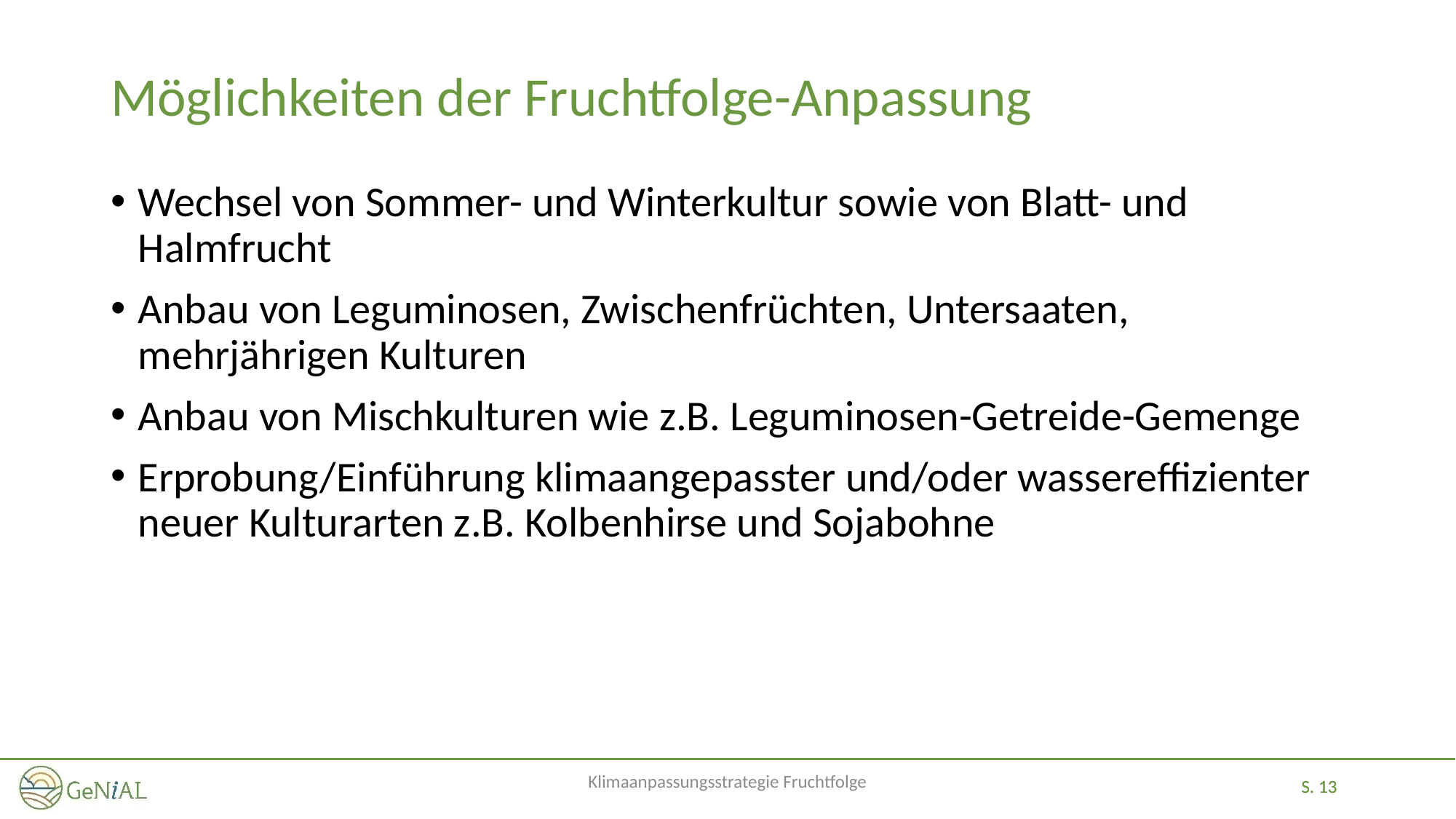

# Möglichkeiten der Fruchtfolge-Anpassung
Wechsel von Sommer- und Winterkultur sowie von Blatt- und Halmfrucht
Anbau von Leguminosen, Zwischenfrüchten, Untersaaten, mehrjährigen Kulturen
Anbau von Mischkulturen wie z.B. Leguminosen-Getreide-Gemenge
Erprobung/Einführung klimaangepasster und/oder wassereffizienter neuer Kulturarten z.B. Kolbenhirse und Sojabohne

Klimaanpassungsstrategie Fruchtfolge